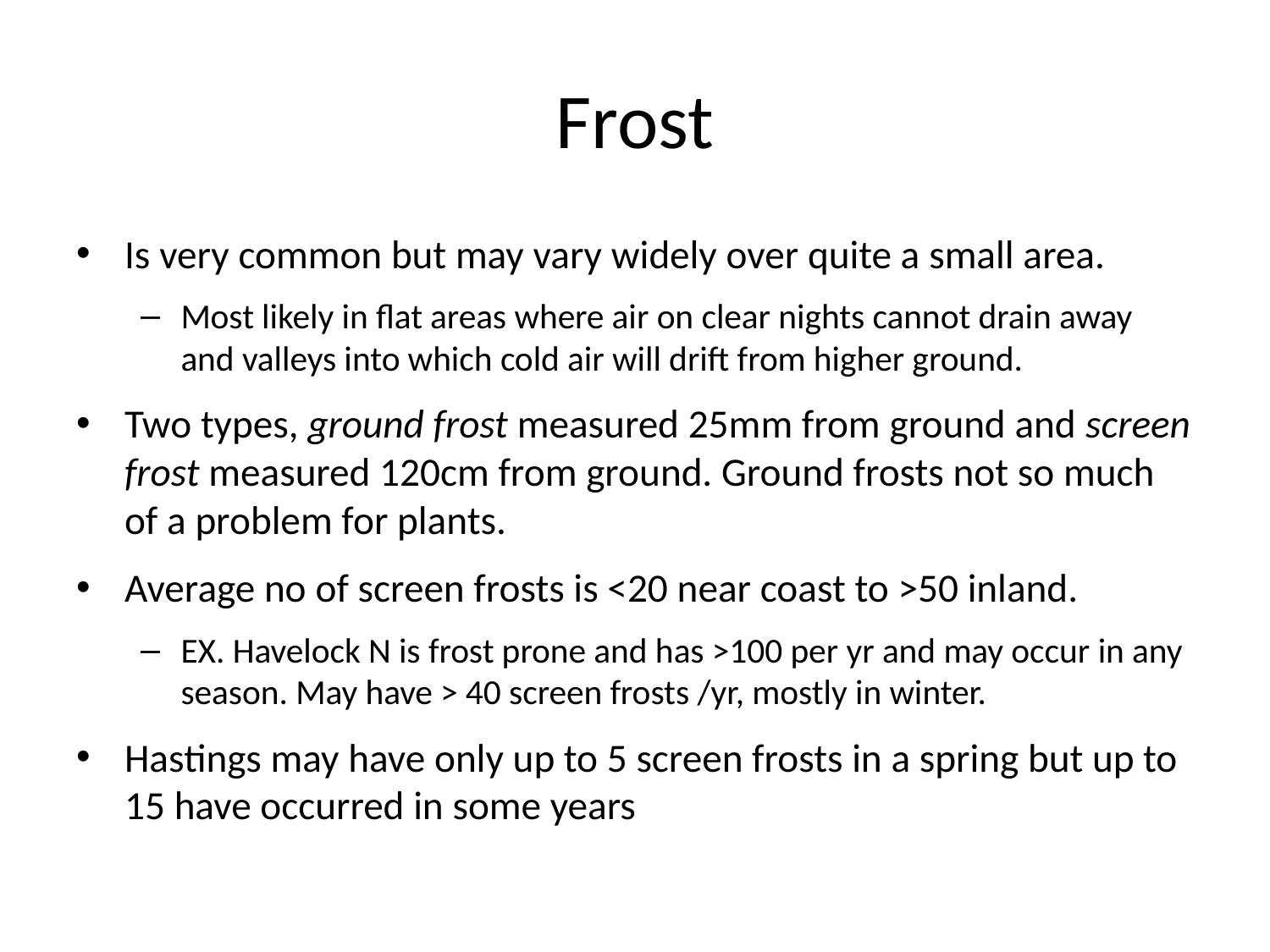

# Frost
Is very common but may vary widely over quite a small area.
Most likely in flat areas where air on clear nights cannot drain away and valleys into which cold air will drift from higher ground.
Two types, ground frost measured 25mm from ground and screen frost measured 120cm from ground. Ground frosts not so much of a problem for plants.
Average no of screen frosts is <20 near coast to >50 inland.
EX. Havelock N is frost prone and has >100 per yr and may occur in any season. May have > 40 screen frosts /yr, mostly in winter.
Hastings may have only up to 5 screen frosts in a spring but up to 15 have occurred in some years